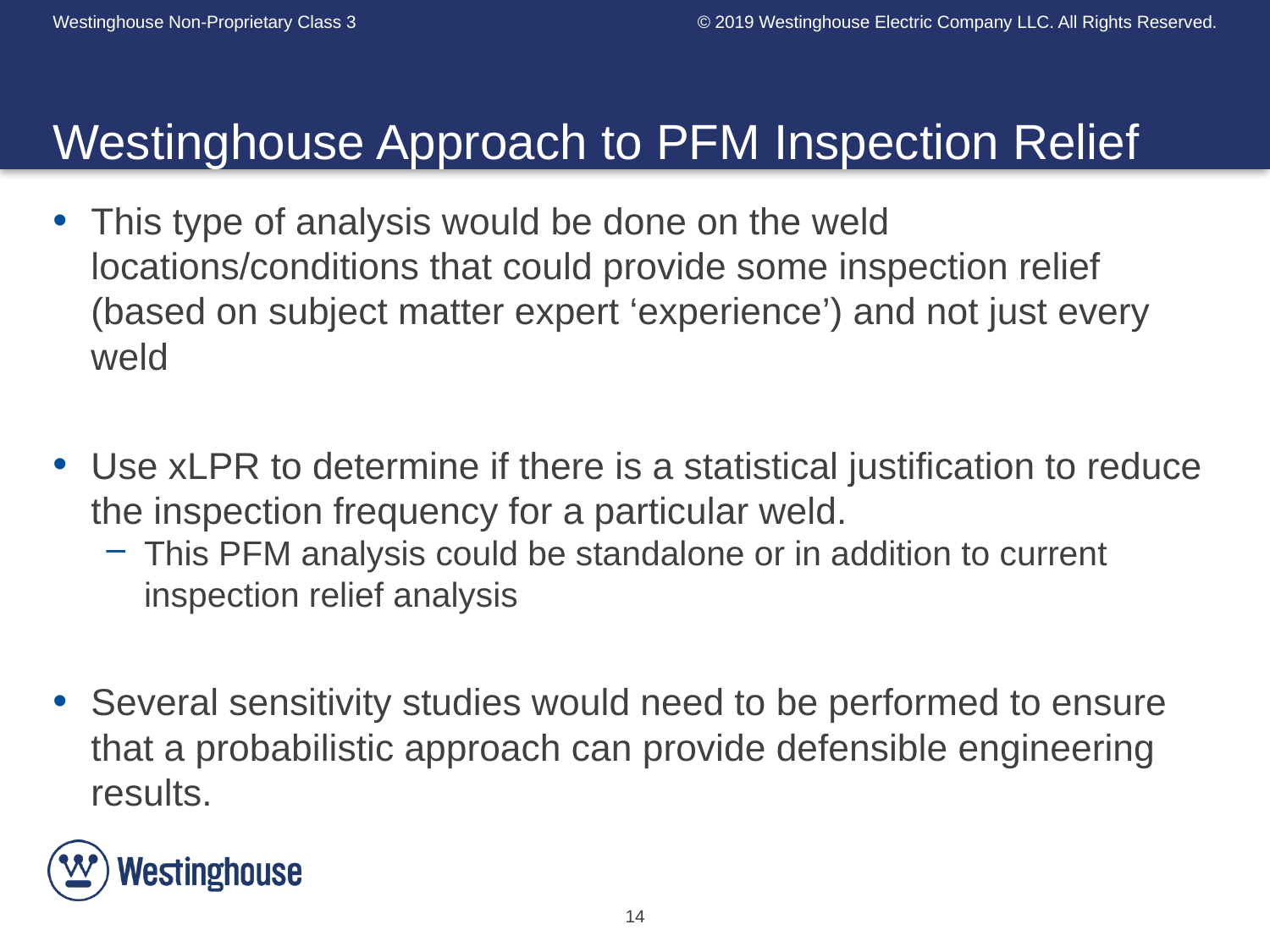

# Westinghouse Approach to PFM Inspection Relief
This type of analysis would be done on the weld locations/conditions that could provide some inspection relief (based on subject matter expert ‘experience’) and not just every weld

Use xLPR to determine if there is a statistical justification to reduce the inspection frequency for a particular weld.
This PFM analysis could be standalone or in addition to current inspection relief analysis

Several sensitivity studies would need to be performed to ensure that a probabilistic approach can provide defensible engineering results.